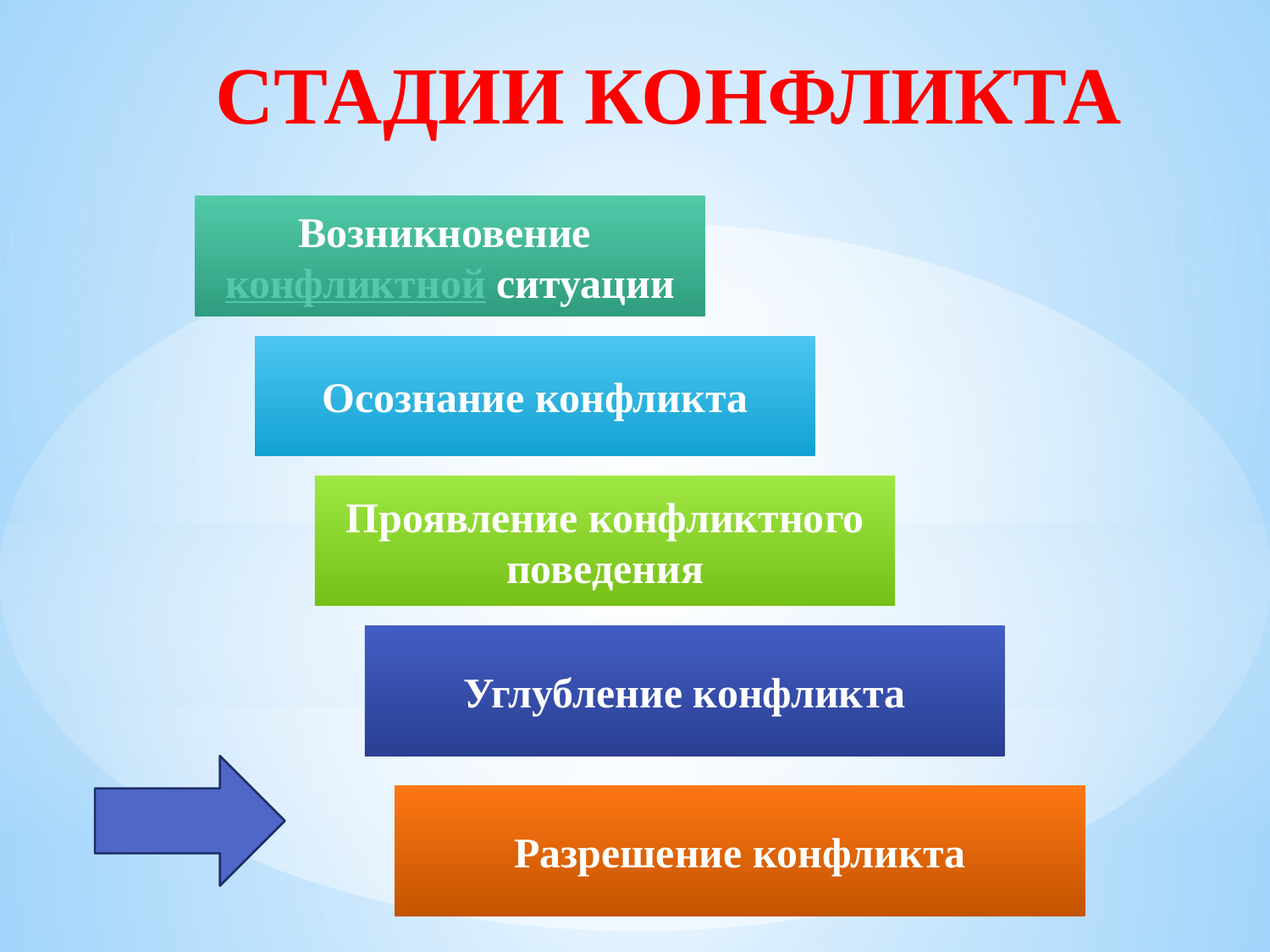

# СТАДИИ КОНФЛИКТА

Возникновение конфликтной ситуации
Осознание конфликта
Проявление конфликтного поведения
Углубление конфликта

Разрешение конфликта